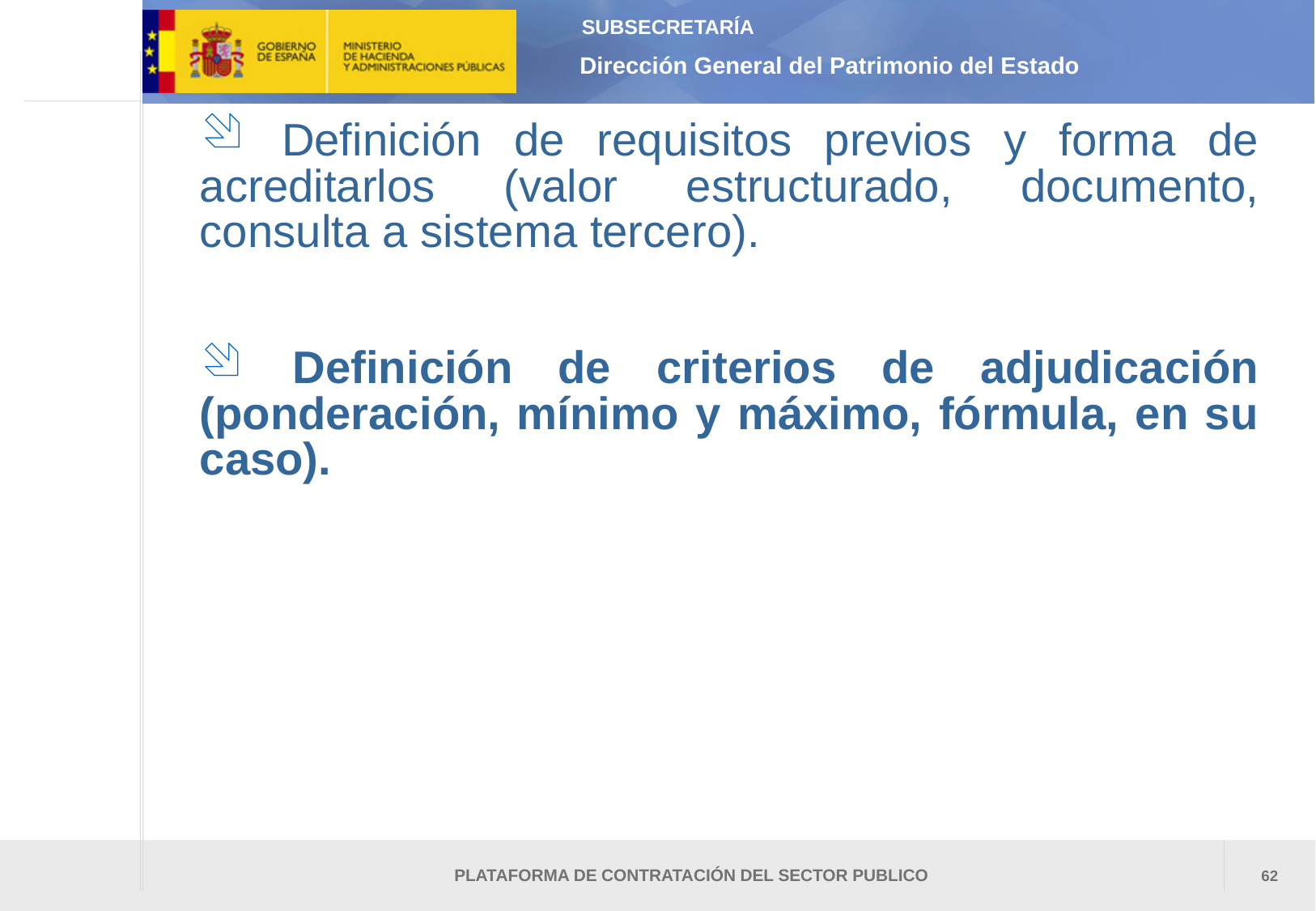

Definición de requisitos previos y forma de acreditarlos (valor estructurado, documento, consulta a sistema tercero).

 Definición de criterios de adjudicación (ponderación, mínimo y máximo, fórmula, en su caso).